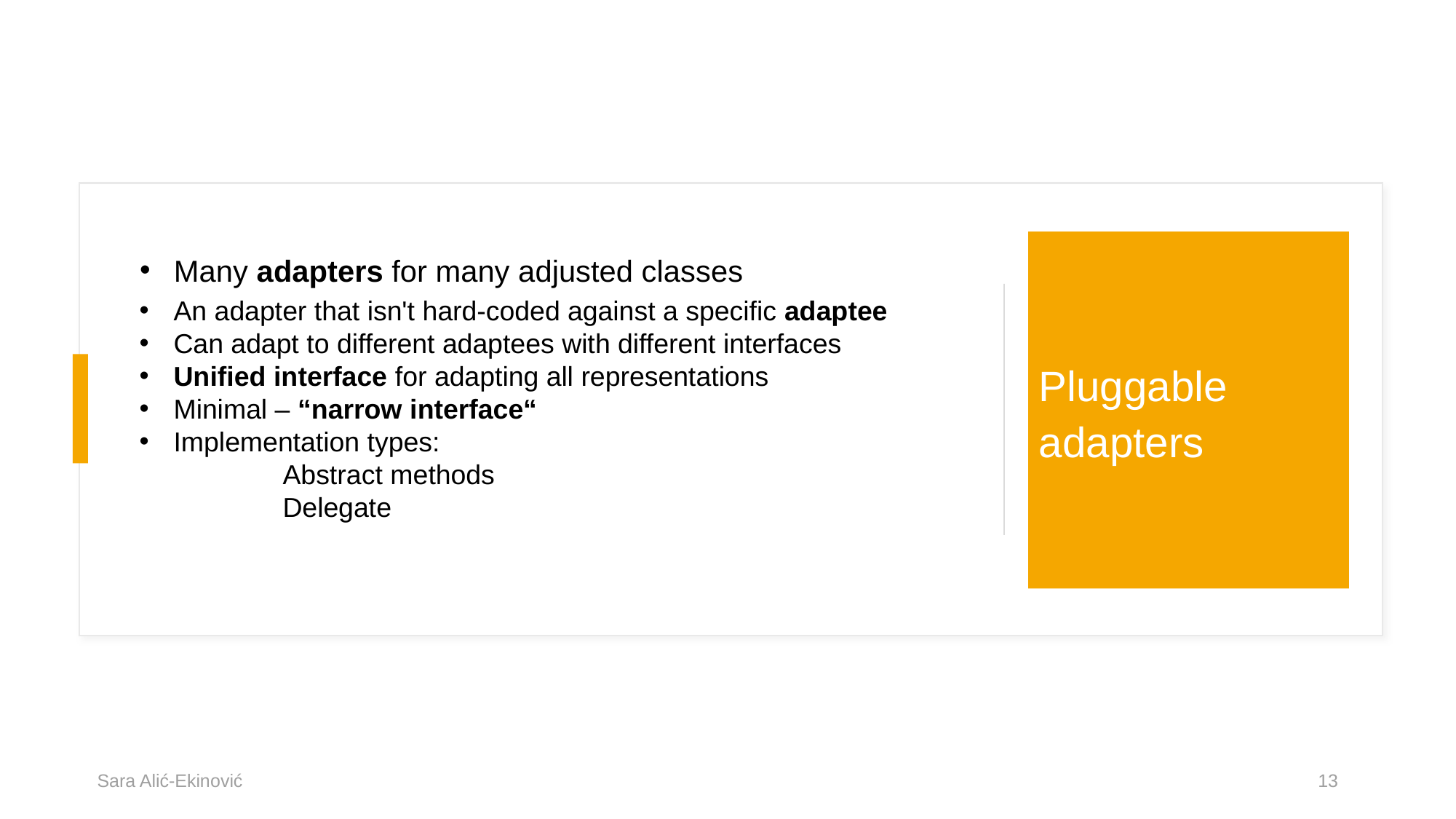

# Many adapters for many adjusted classes
Pluggable adapters
An adapter that isn't hard-coded against a specific adaptee
Can adapt to different adaptees with different interfaces
Unified interface for adapting all representations
Minimal – “narrow interface“
Implementation types:
	Abstract methods
	Delegate
Sara Alić-Ekinović
13